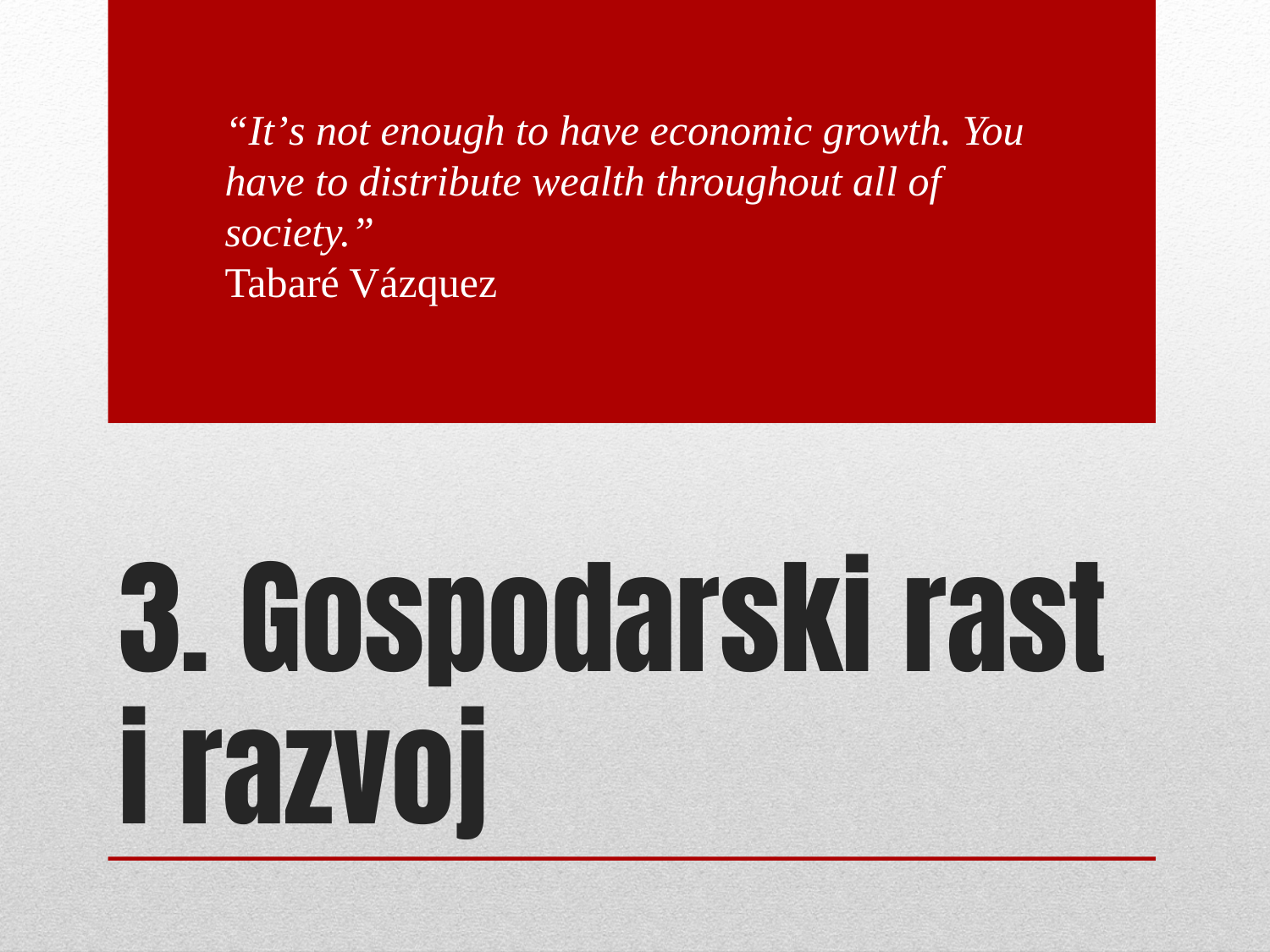

“It’s not enough to have economic growth. You have to distribute wealth throughout all of society.”
Tabaré Vázquez
# 3. Gospodarski rast i razvoj